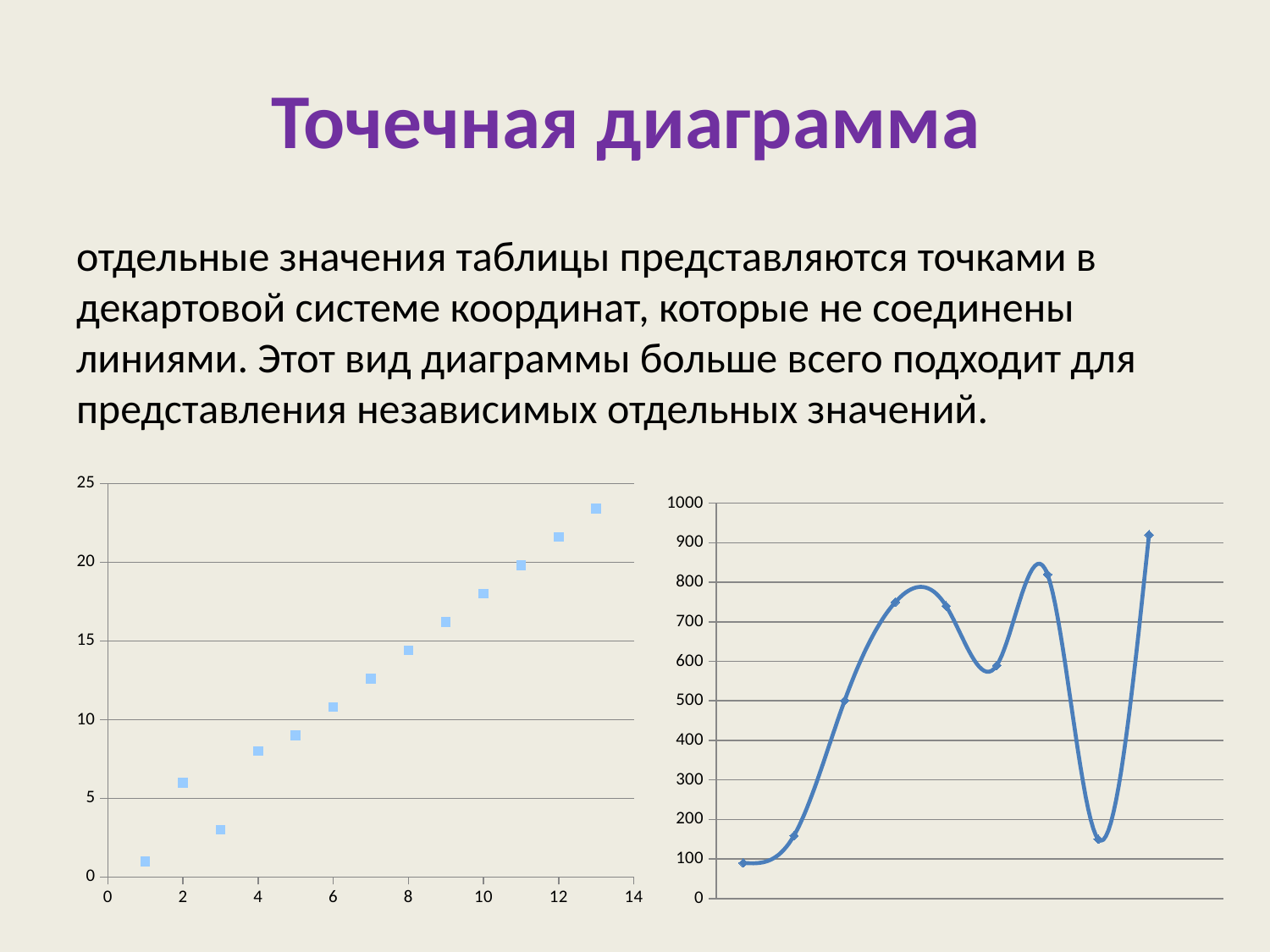

# Точечная диаграмма
отдельные значения таблицы представляются точками в декартовой системе координат, которые не соединены линиями. Этот вид диаграммы больше всего подходит для представления независимых отдельных значений.

### Chart

| Category |  |
|---|---|

### Chart

| Category |  |
|---|---|